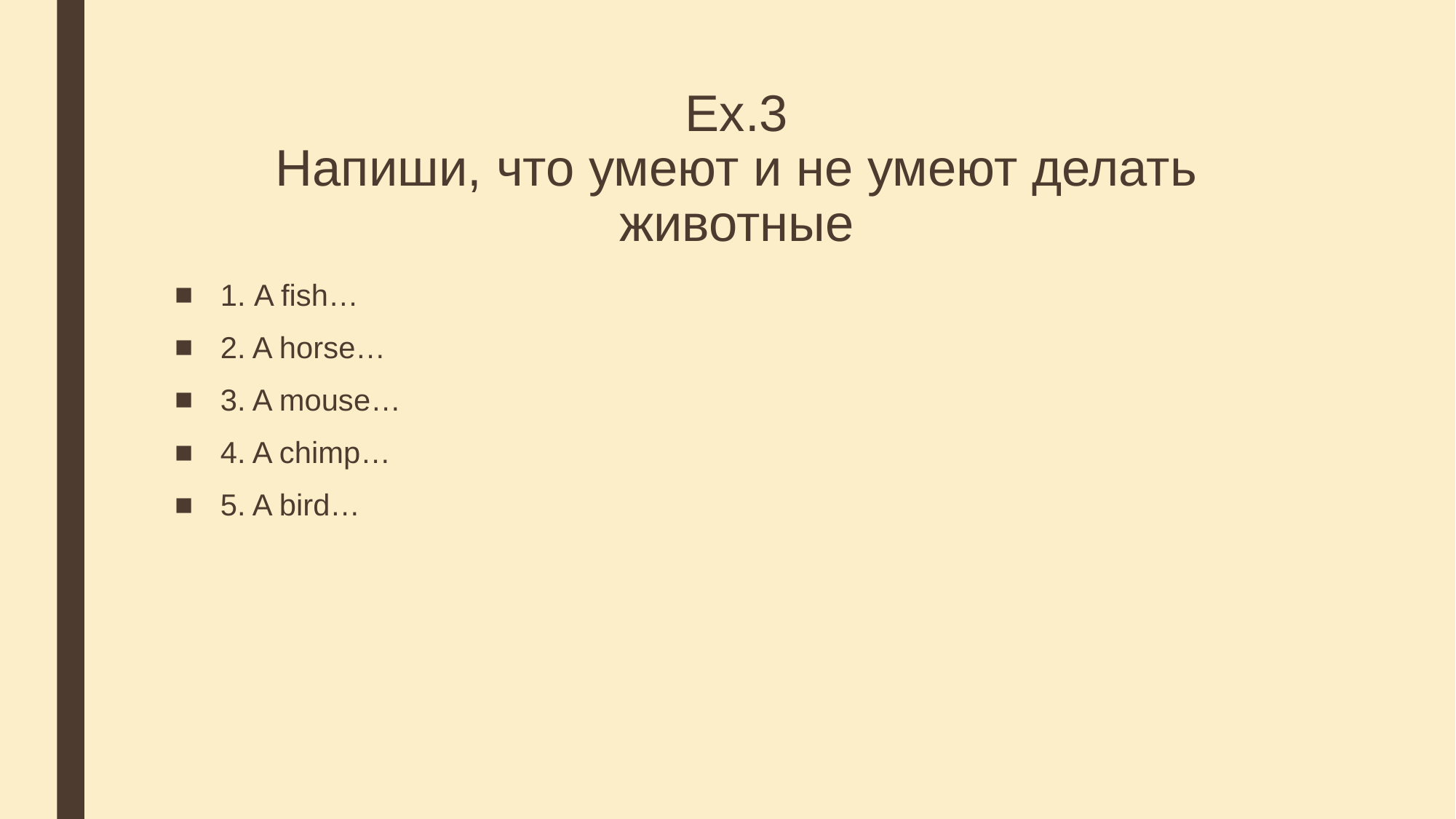

# Ex.3 Напиши, что умеют и не умеют делать животные
1. A fish…
2. A horse…
3. A mouse…
4. A chimp…
5. A bird…